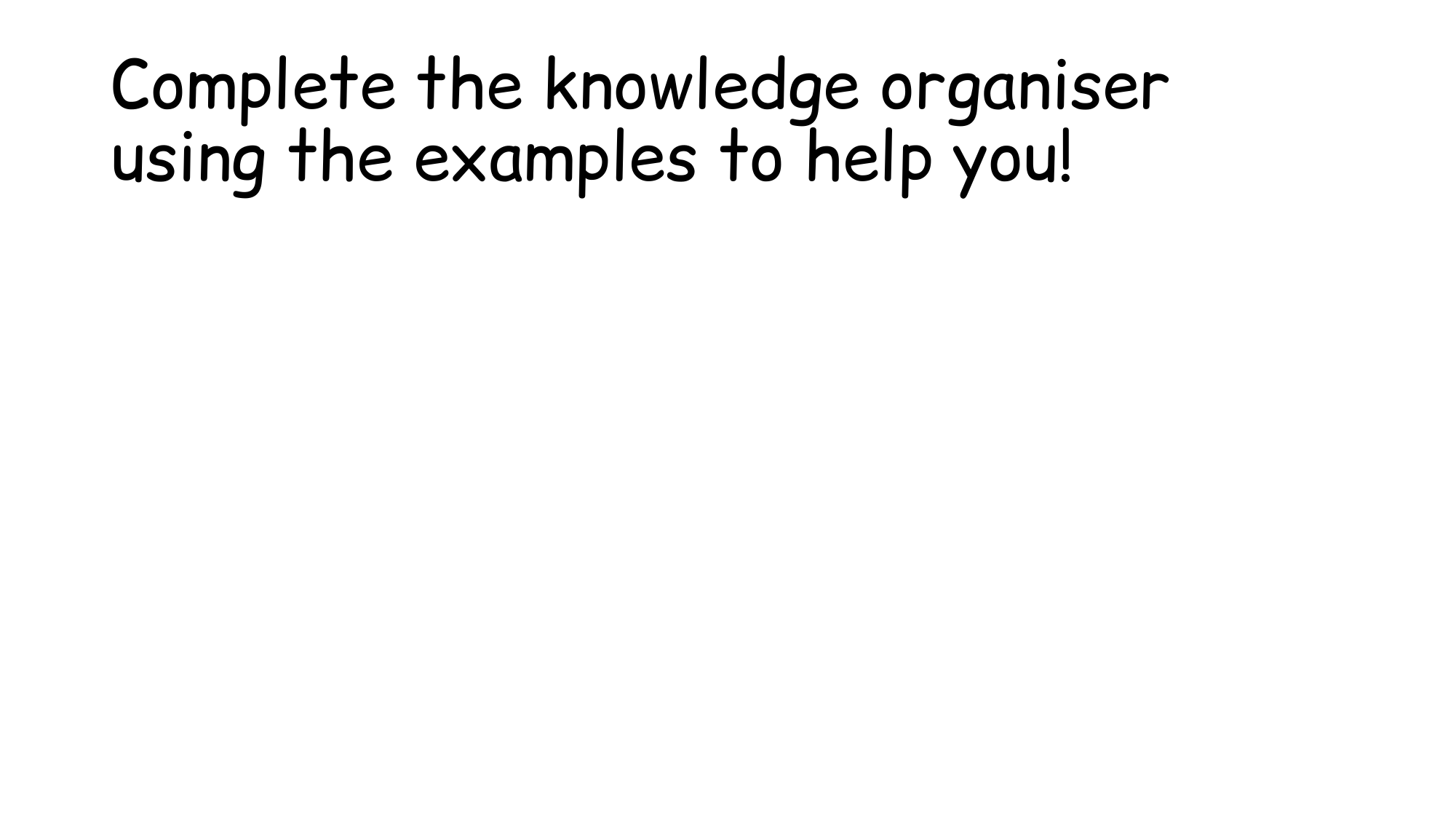

# Complete the knowledge organiser using the examples to help you!